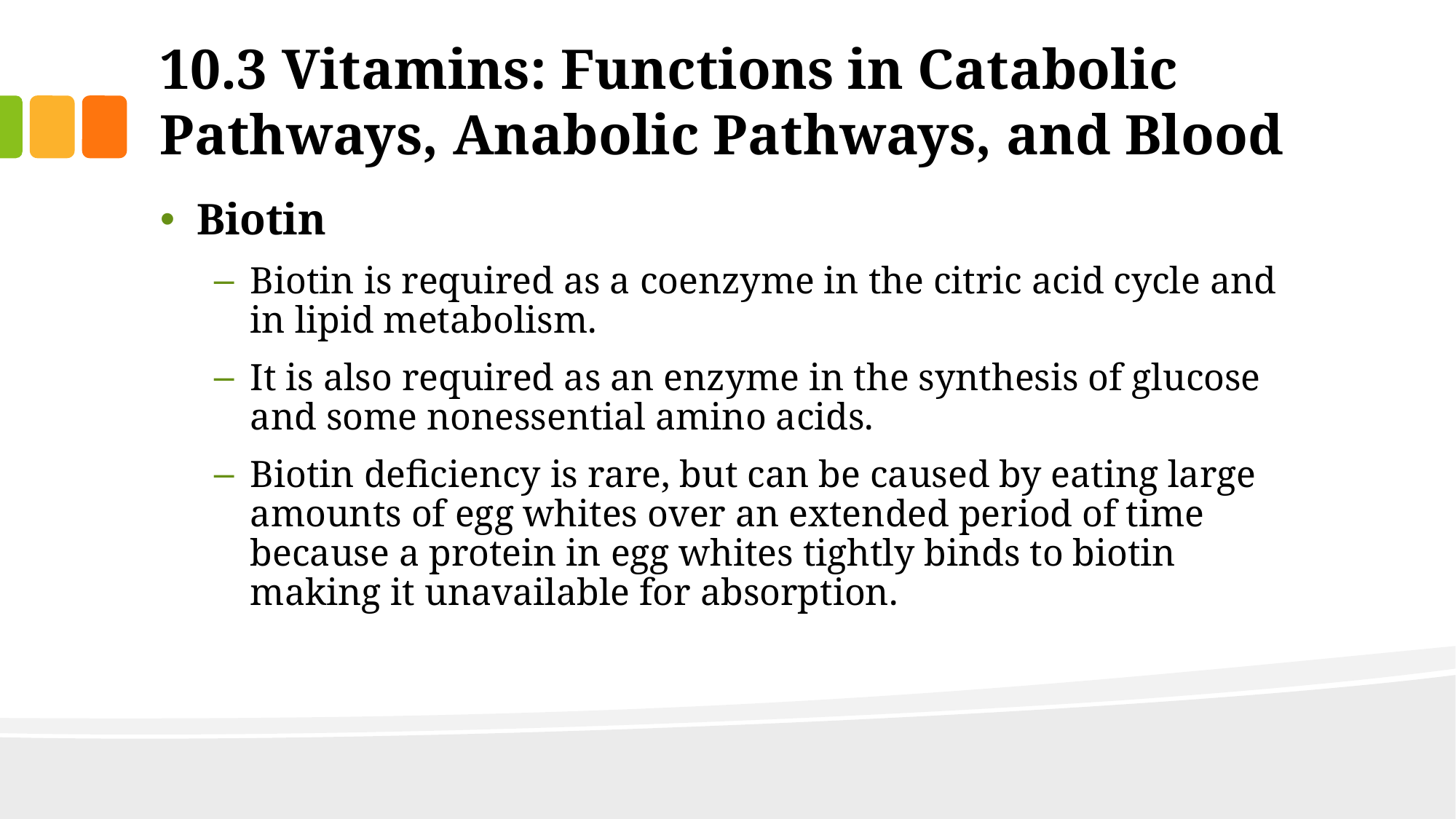

# 10.3 Vitamins: Functions in Catabolic Pathways, Anabolic Pathways, and Blood
Biotin
Biotin is required as a coenzyme in the citric acid cycle and in lipid metabolism.
It is also required as an enzyme in the synthesis of glucose and some nonessential amino acids.
Biotin deficiency is rare, but can be caused by eating large amounts of egg whites over an extended period of time because a protein in egg whites tightly binds to biotin making it unavailable for absorption.